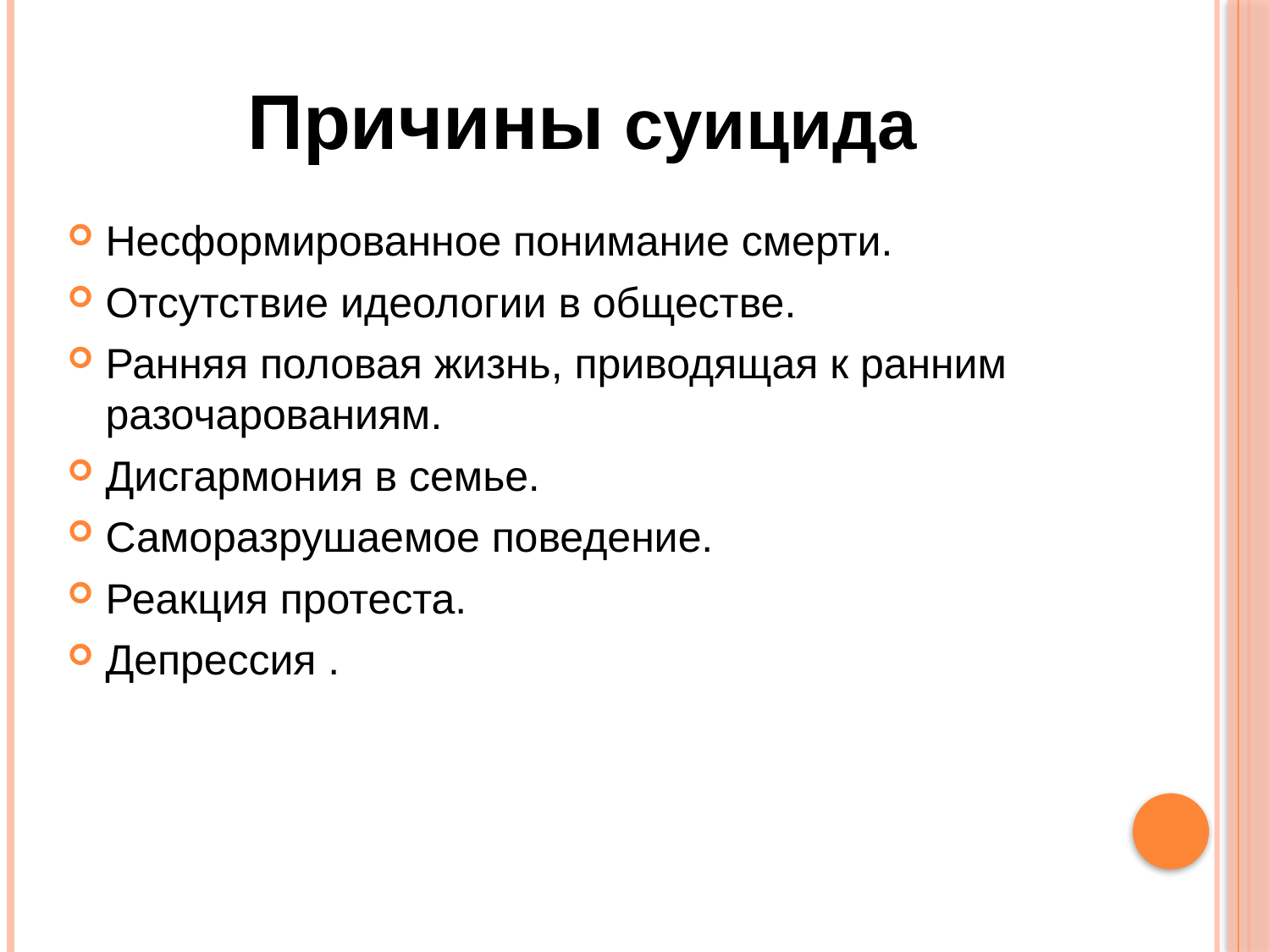

# Причины суицида

Несформированное понимание смерти.
Отсутствие идеологии в обществе.
Ранняя половая жизнь, приводящая к ранним разочарованиям.
Дисгармония в семье.
Саморазрушаемое поведение.
Реакция протеста.
Депрессия .